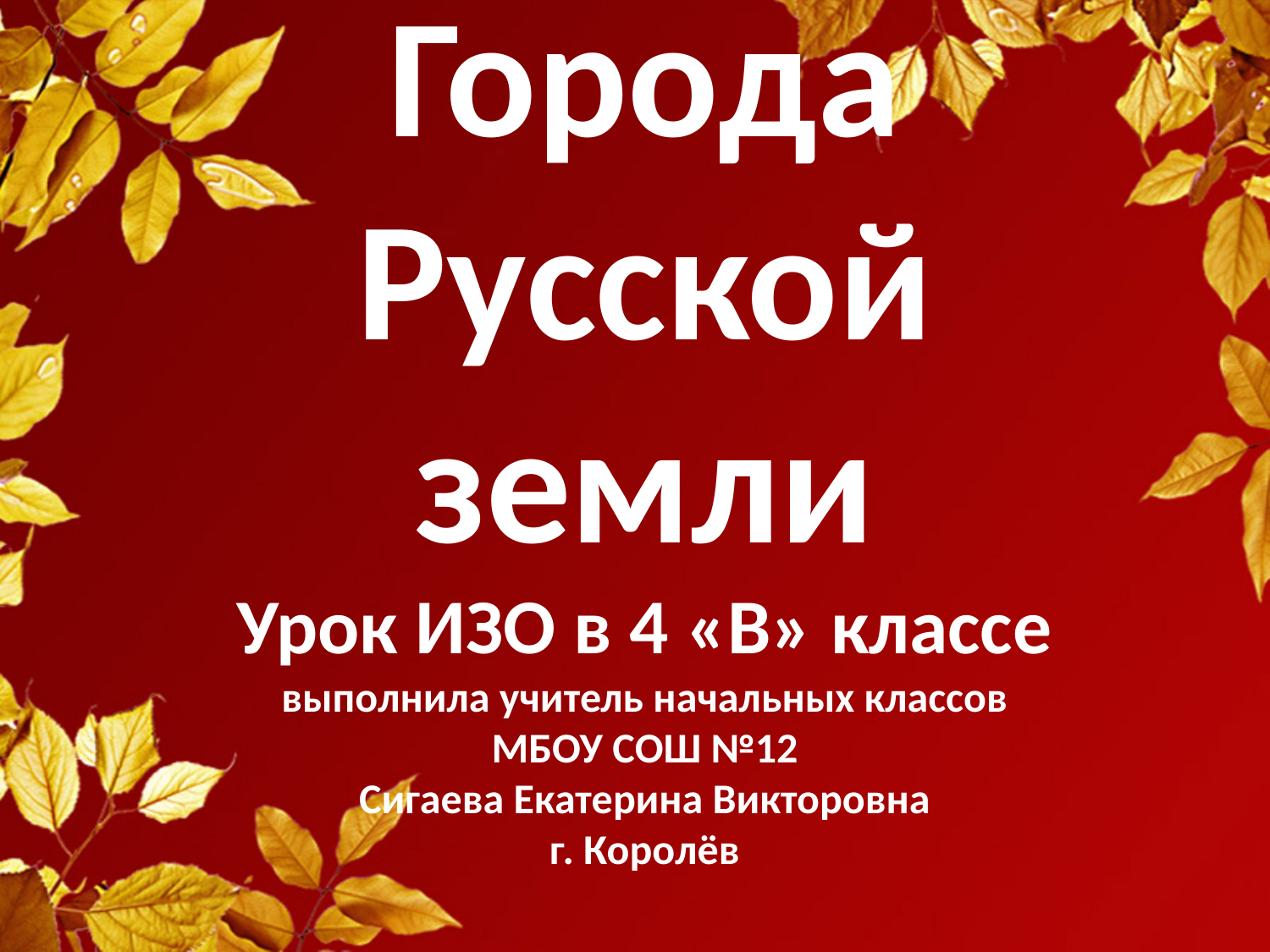

# Города Русской земли Урок ИЗО в 4 «В» классе выполнила учитель начальных классов МБОУ СОШ №12 Сигаева Екатерина Викторовна г. Королёв